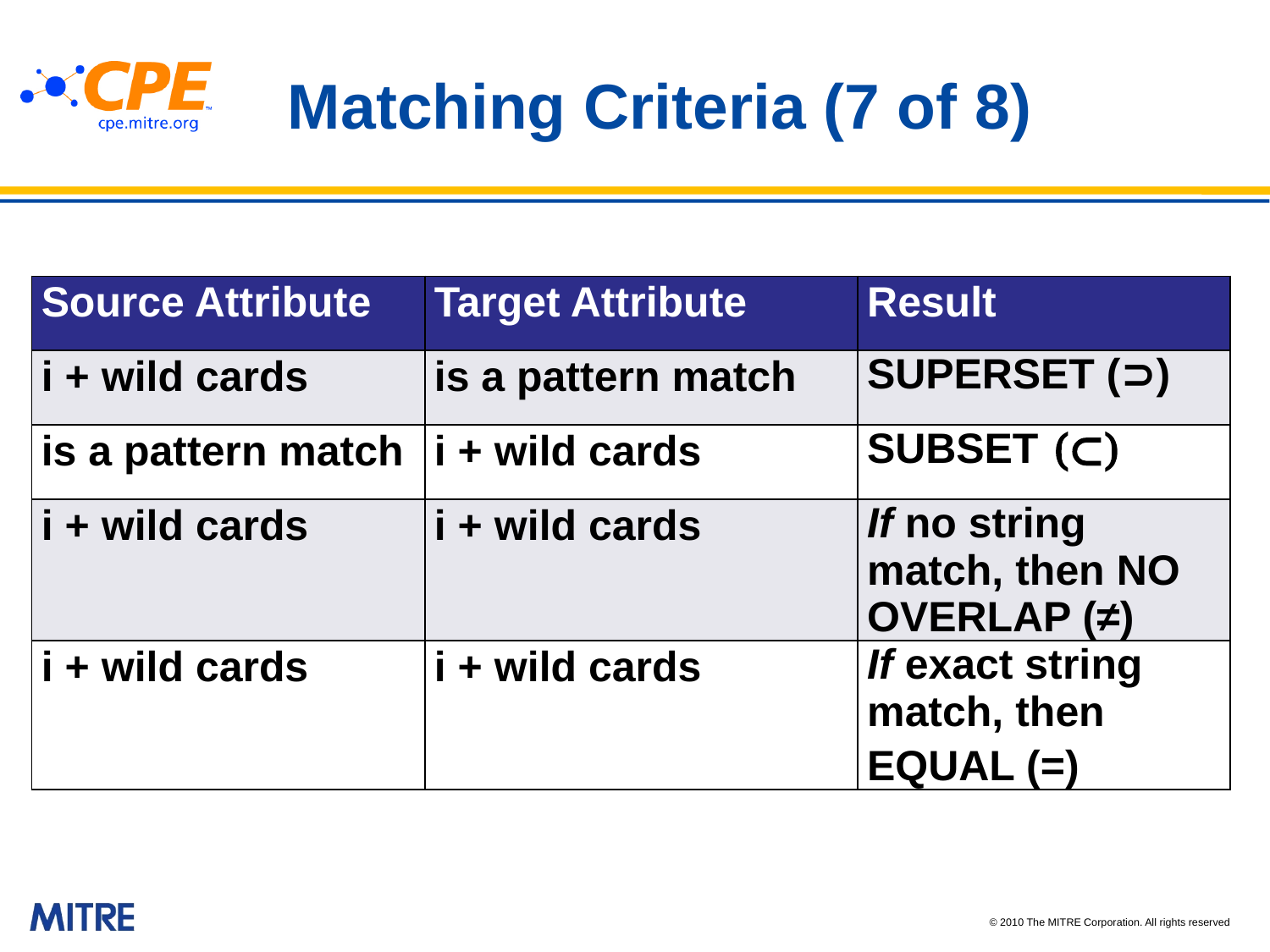

# Matching Criteria (7 of 8)
| Source Attribute | Target Attribute | Result |
| --- | --- | --- |
| i + wild cards | is a pattern match | SUPERSET (⊃) |
| is a pattern match | i + wild cards | SUBSET (⊂) |
| i + wild cards | i + wild cards | If no string match, then NO OVERLAP (≠) |
| i + wild cards | i + wild cards | If exact string match, then EQUAL (=) |